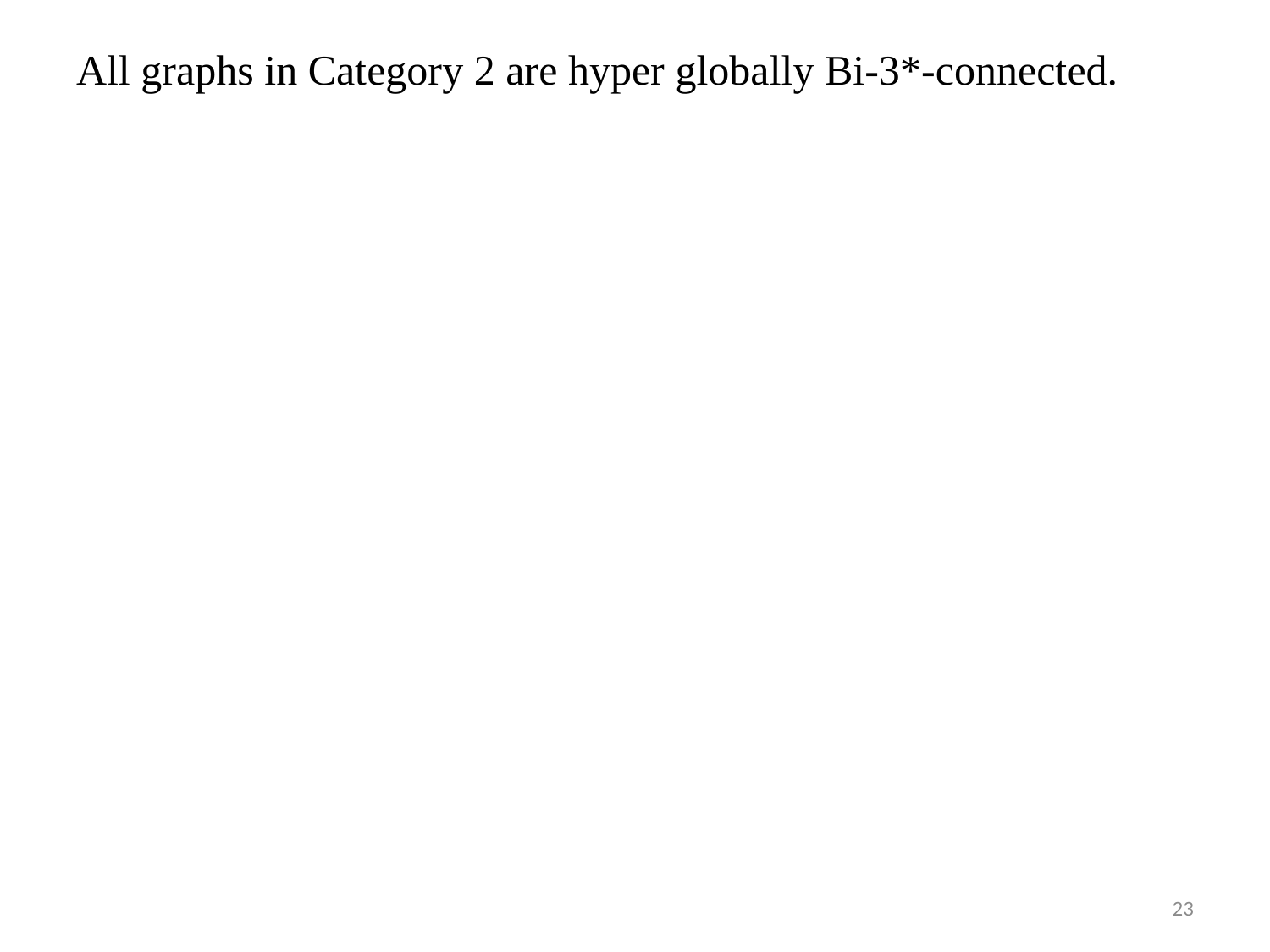

All graphs in Category 2 are hyper globally Bi-3*-connected.

23